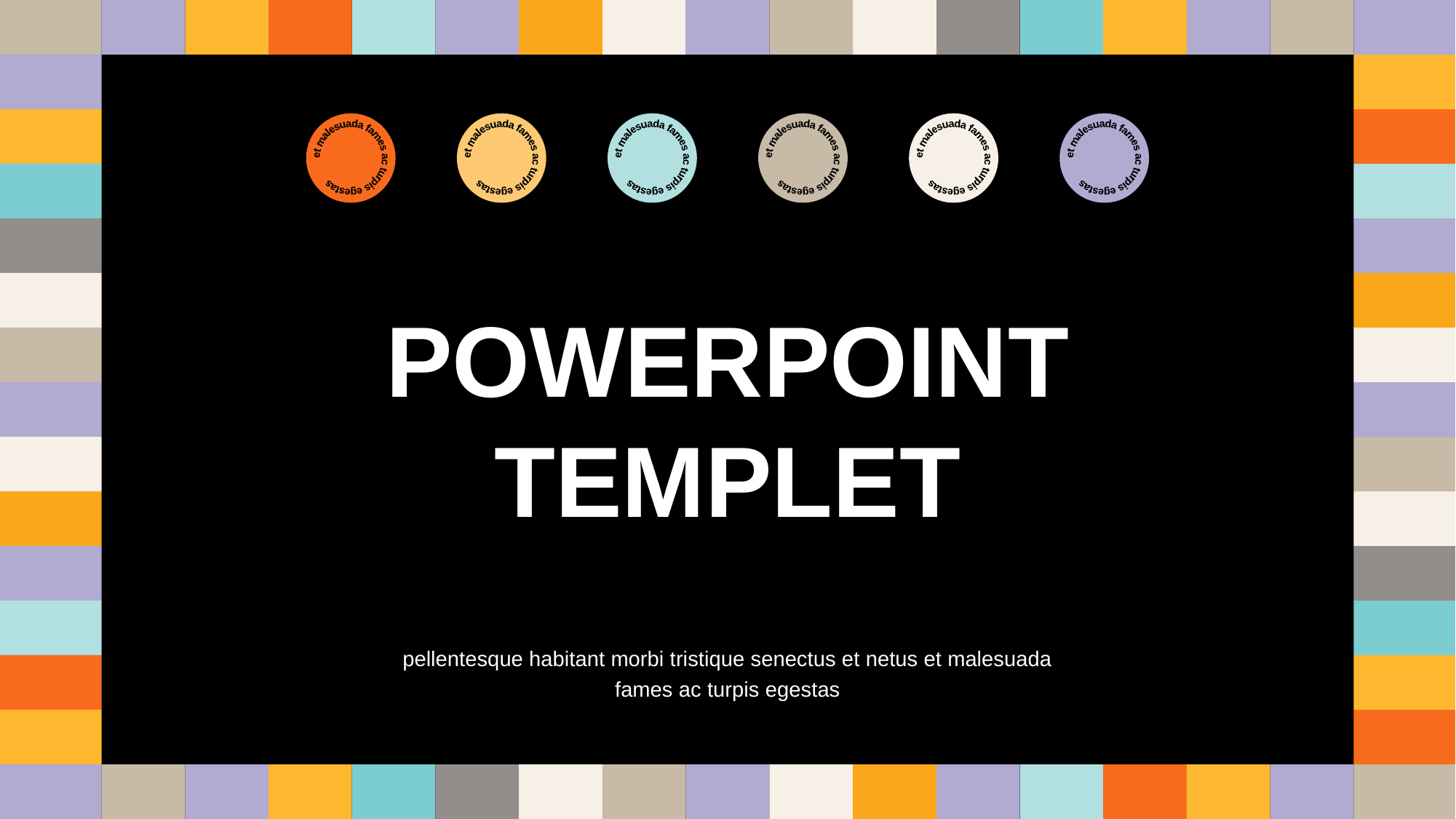

et malesuada fames ac turpis egestas

et malesuada fames ac turpis egestas

et malesuada fames ac turpis egestas

et malesuada fames ac turpis egestas

et malesuada fames ac turpis egestas

et malesuada fames ac turpis egestas
POWERPOINT TEMPLET

pellentesque habitant morbi tristique senectus et netus et malesuada fames ac turpis egestas